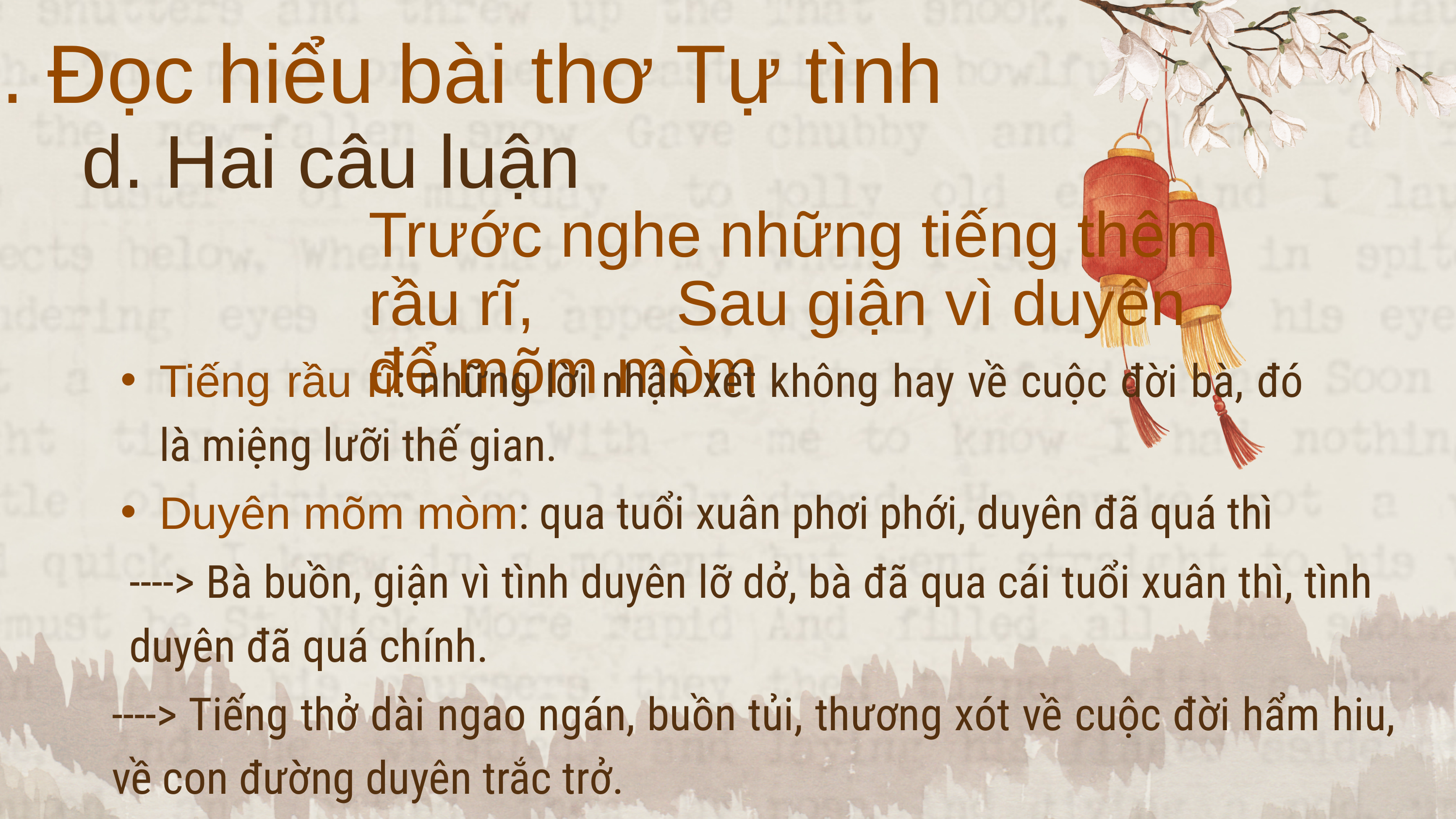

3.2. Đọc hiểu bài thơ Tự tình
d. Hai câu luận
Trước nghe những tiếng thêm rầu rĩ,        Sau giận vì duyên để mõm mòm

Tiếng rầu rĩ: những lời nhận xét không hay về cuộc đời bà, đó là miệng lưỡi thế gian.
Duyên mõm mòm: qua tuổi xuân phơi phới, duyên đã quá thì
----> Bà buồn, giận vì tình duyên lỡ dở, bà đã qua cái tuổi xuân thì, tình duyên đã quá chính.

----> Tiếng thở dài ngao ngán, buồn tủi, thương xót về cuộc đời hẩm hiu, về con đường duyên trắc trở.